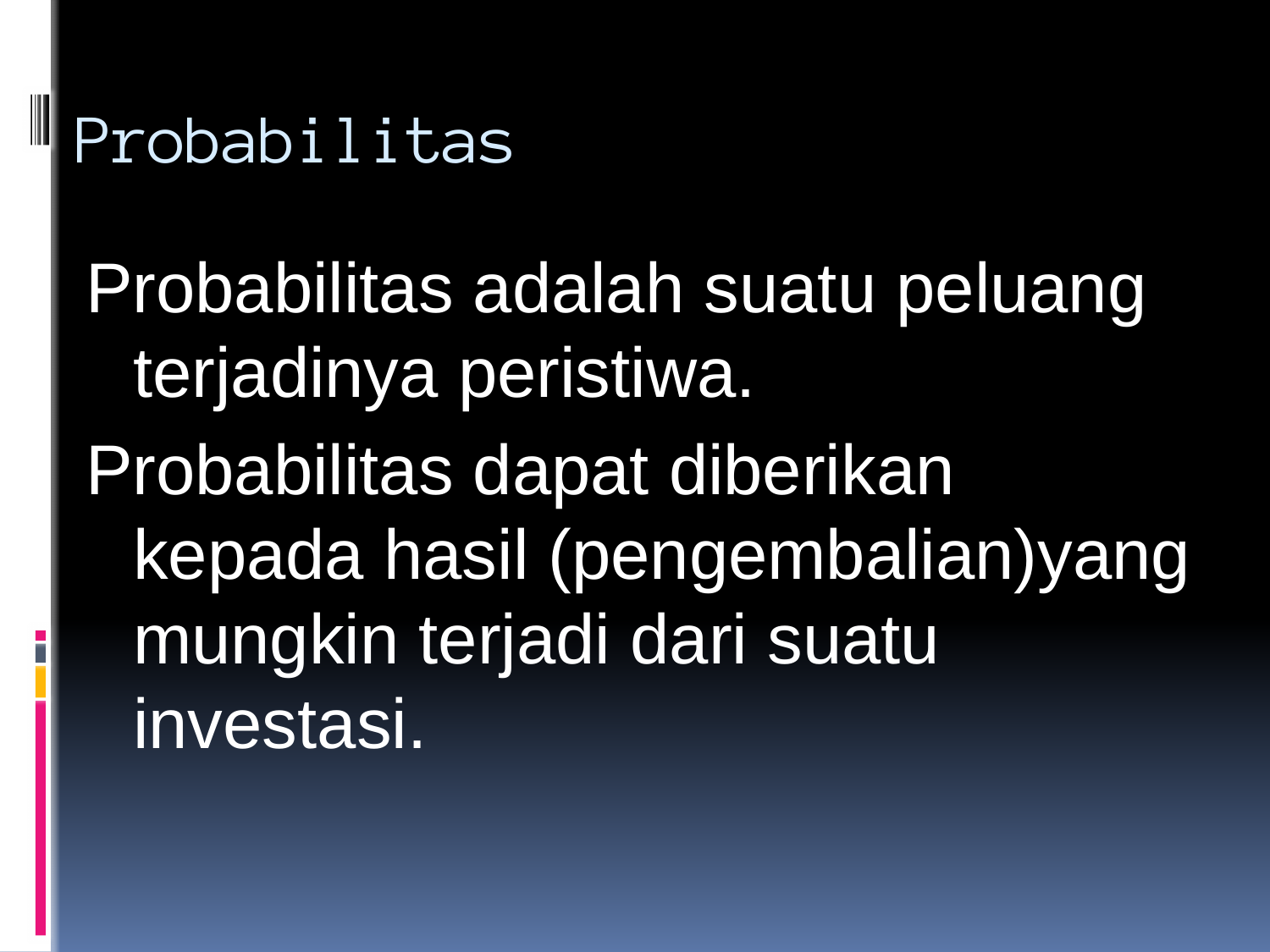

# Probabilitas
Probabilitas adalah suatu peluang terjadinya peristiwa.
Probabilitas dapat diberikan kepada hasil (pengembalian)yang mungkin terjadi dari suatu investasi.